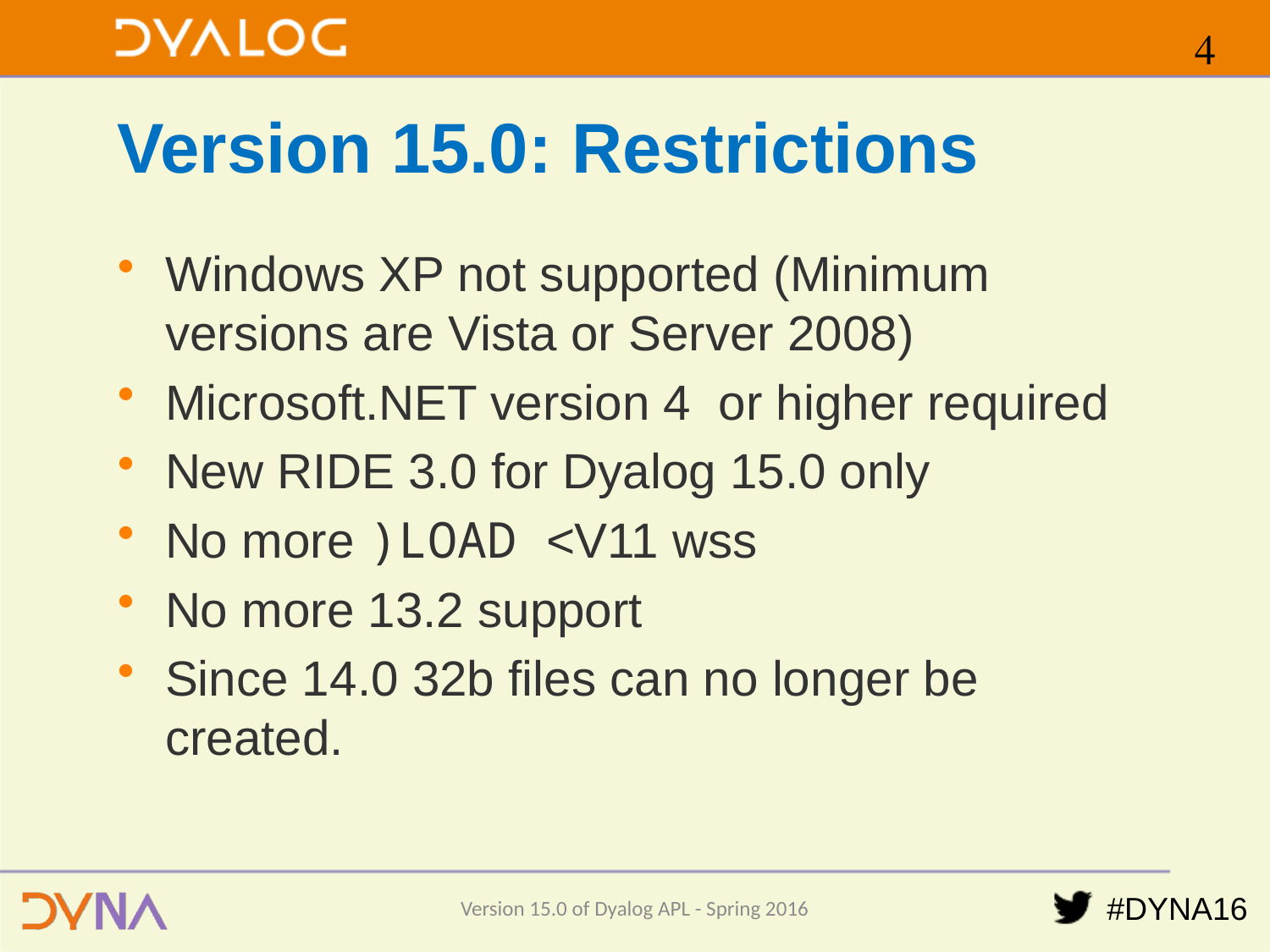

4
# Version 15.0: Restrictions
Windows XP not supported (Minimum versions are Vista or Server 2008)
Microsoft.NET version 4  or higher required
New RIDE 3.0 for Dyalog 15.0 only
No more )LOAD <V11 wss
No more 13.2 support
Since 14.0 32b files can no longer be created.

Version 15.0 of Dyalog APL - Spring 2016